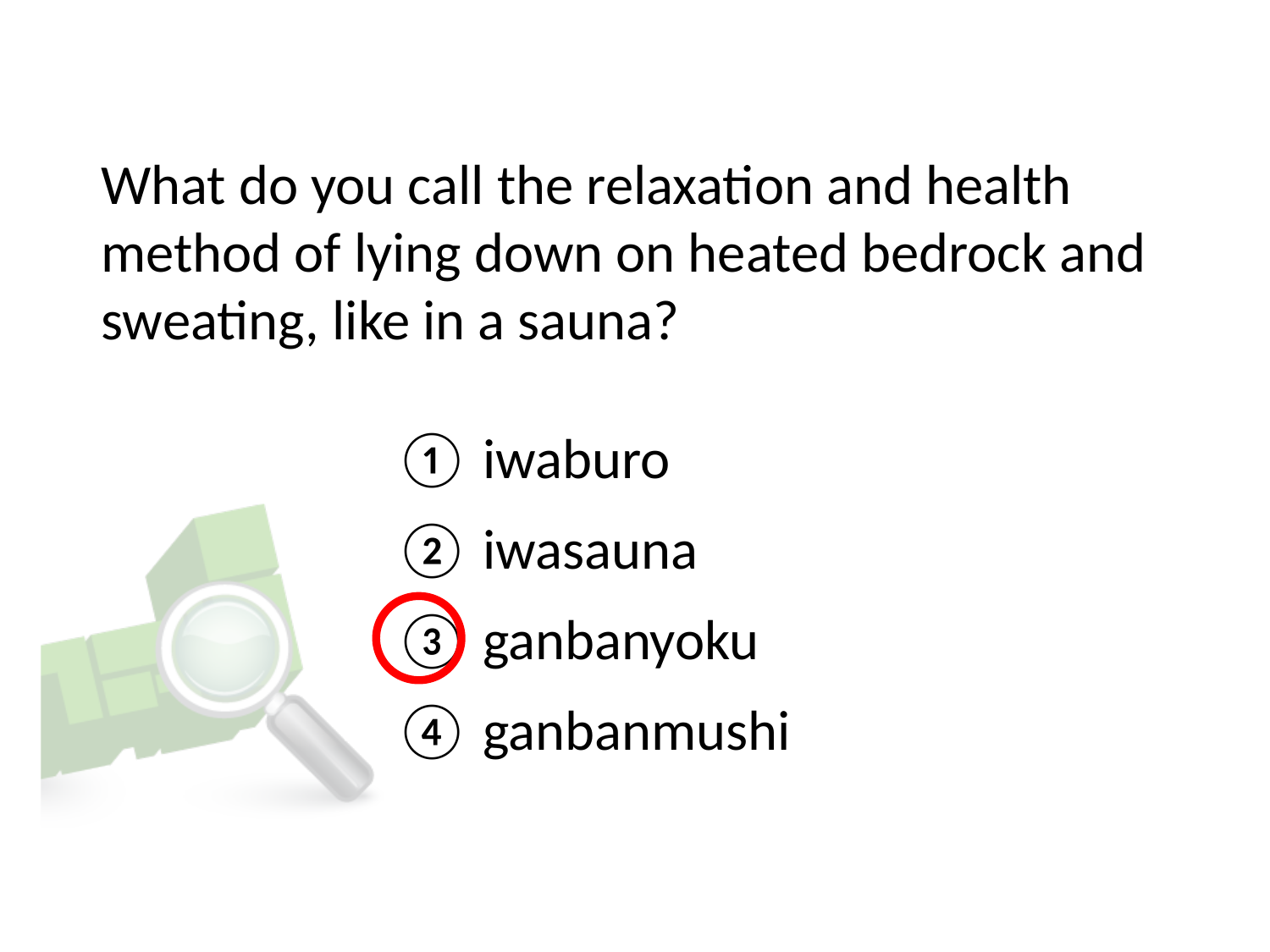

# What do you call the relaxation and health method of lying down on heated bedrock and sweating, like in a sauna?
① iwaburo
② iwasauna
③ ganbanyoku
④ ganbanmushi